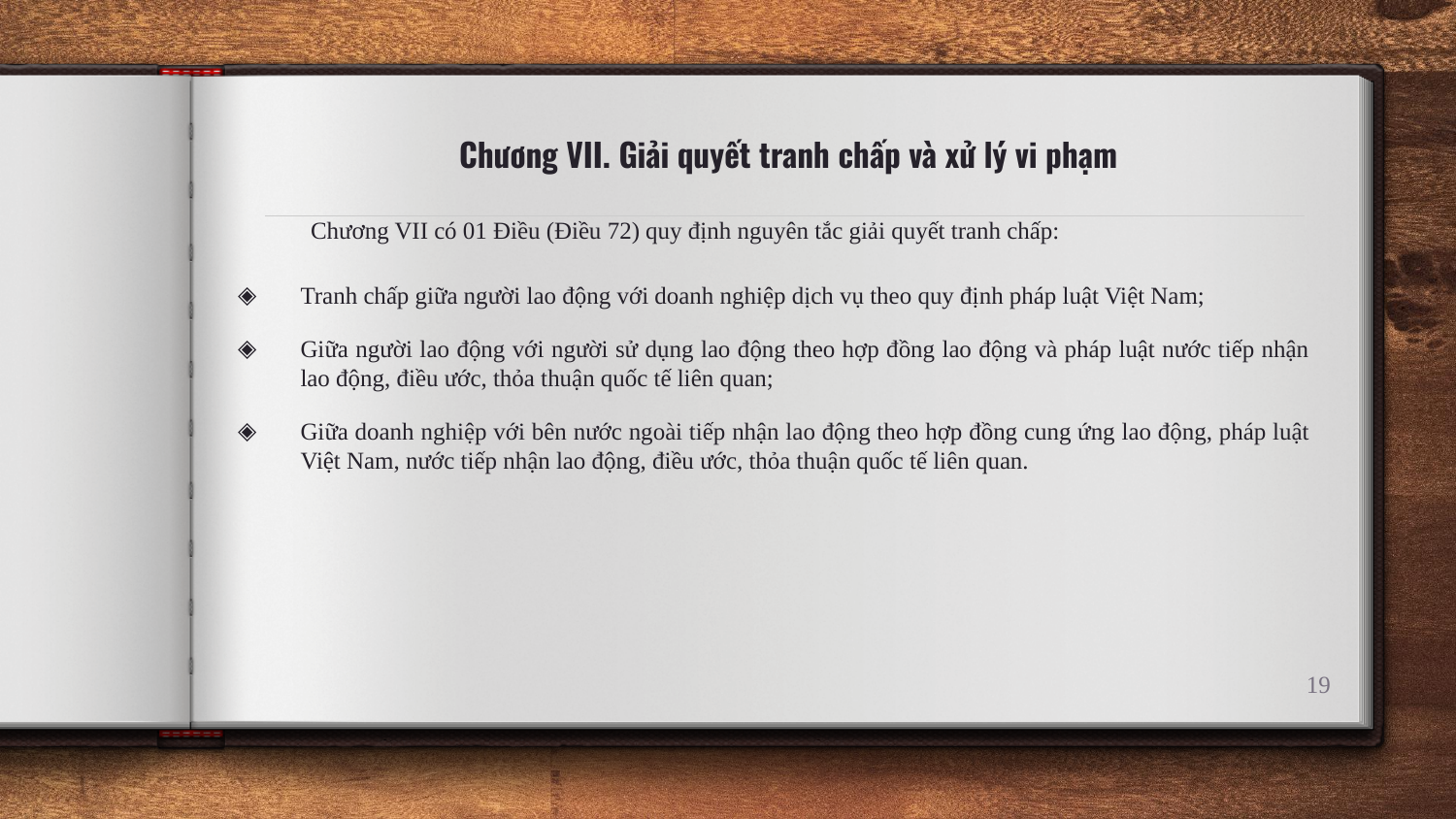

# Chương VII. Giải quyết tranh chấp và xử lý vi phạm
            Chương VII có 01 Điều (Điều 72) quy định nguyên tắc giải quyết tranh chấp:
Tranh chấp giữa người lao động với doanh nghiệp dịch vụ theo quy định pháp luật Việt Nam;
Giữa người lao động với người sử dụng lao động theo hợp đồng lao động và pháp luật nước tiếp nhận lao động, điều ước, thỏa thuận quốc tế liên quan;
Giữa doanh nghiệp với bên nước ngoài tiếp nhận lao động theo hợp đồng cung ứng lao động, pháp luật Việt Nam, nước tiếp nhận lao động, điều ước, thỏa thuận quốc tế liên quan.
19